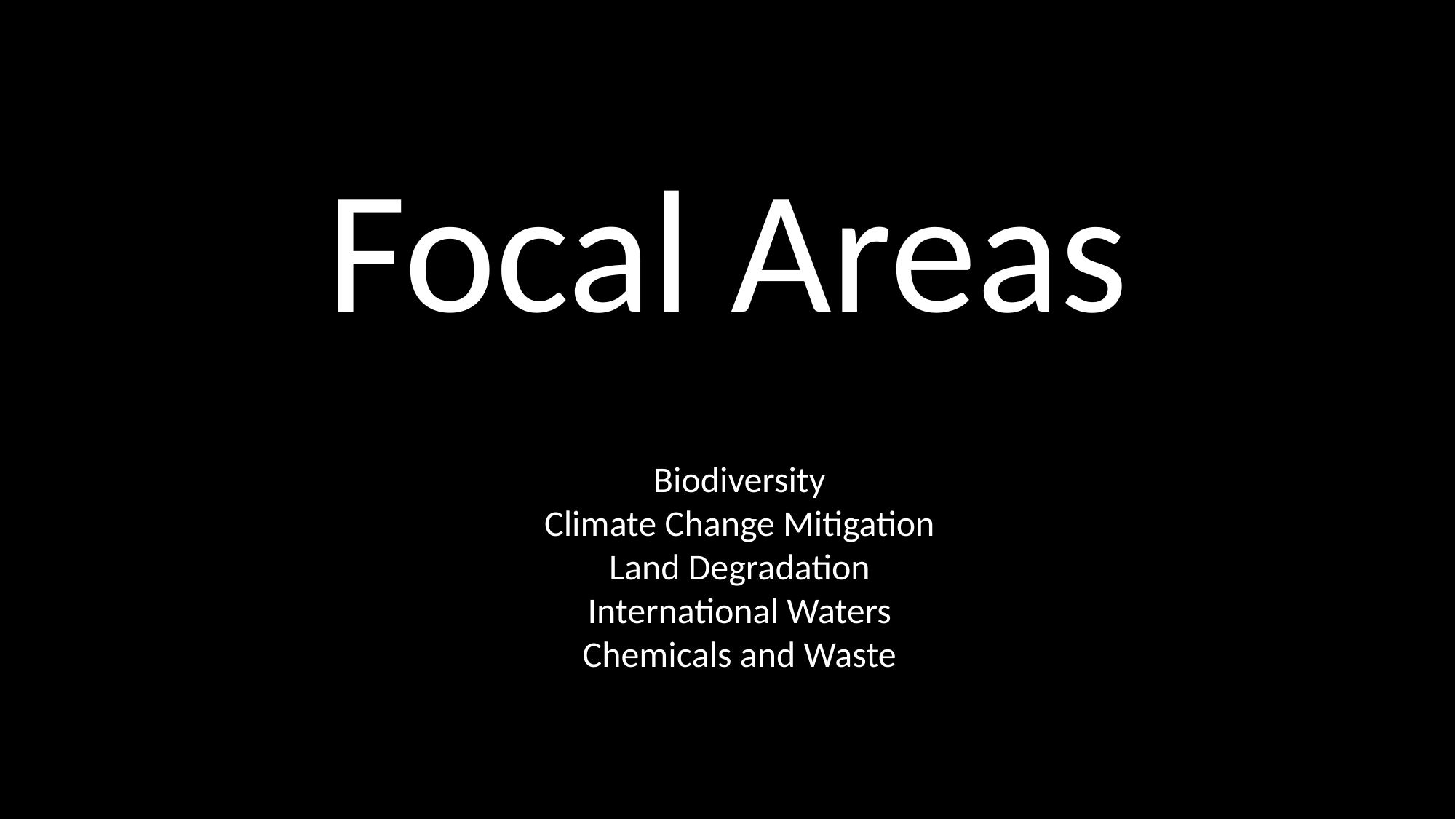

# Focal Areas
Biodiversity
Climate Change Mitigation
Land Degradation
International Waters
Chemicals and Waste